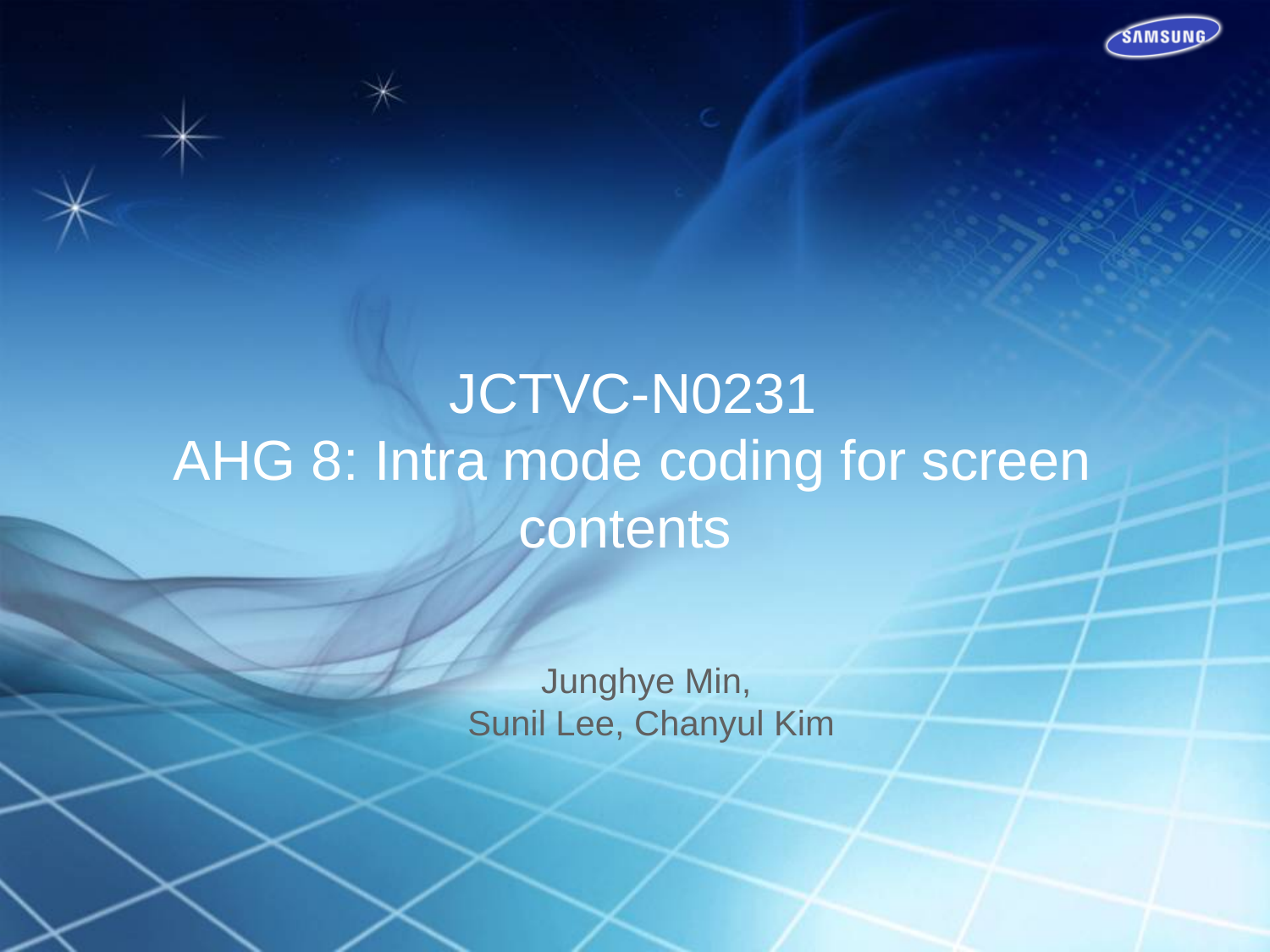

JCTVC-N0231
AHG 8: Intra mode coding for screen contents
Junghye Min,
Sunil Lee, Chanyul Kim